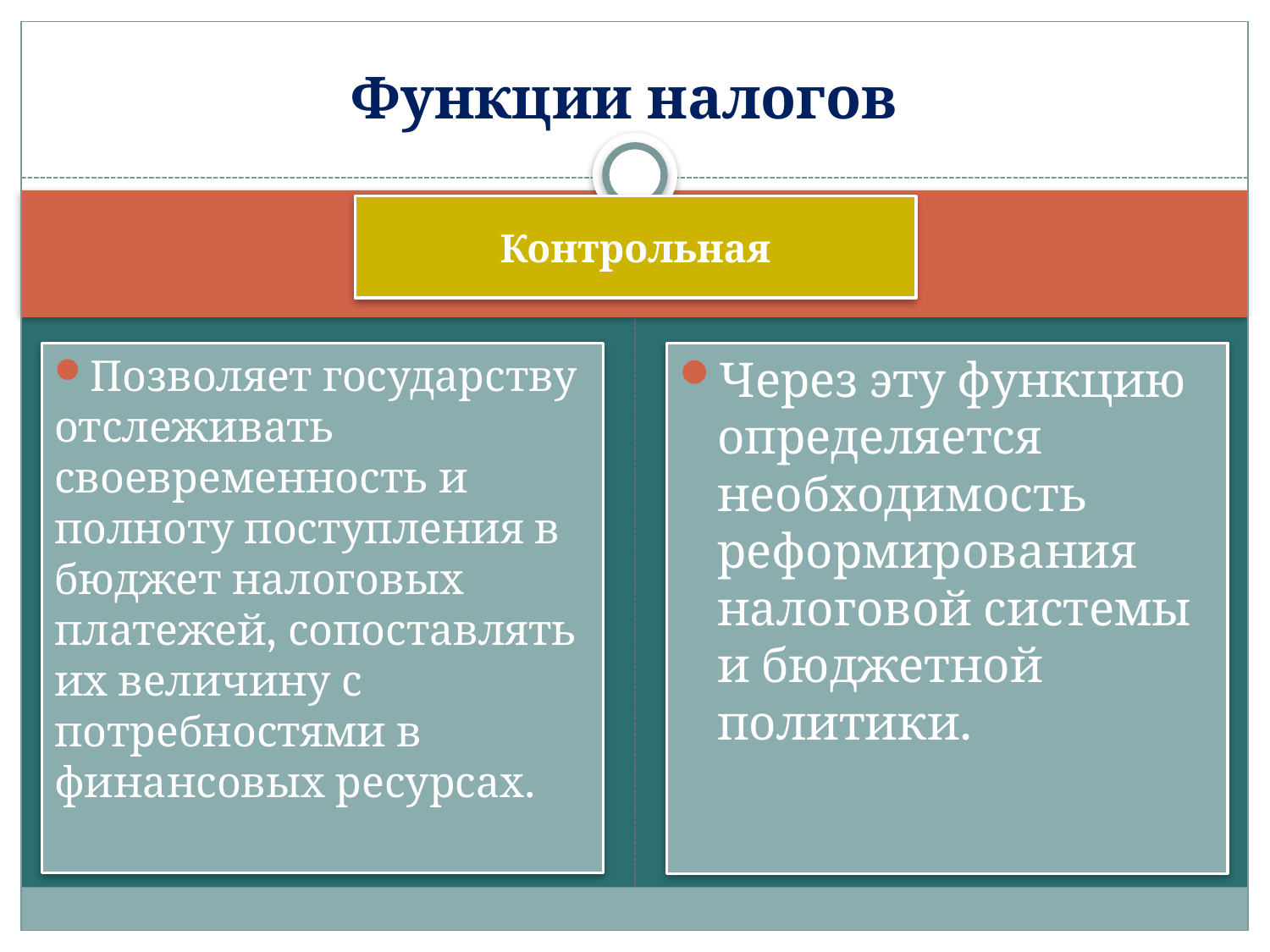

# Функции налогов
Контрольная
Позволяет государству отслеживать своевременность и полноту поступления в бюджет налоговых платежей, сопоставлять их величину с потребностями в финансовых ресурсах.

Через эту функцию определяется необходимость реформирования налоговой системы и бюджетной политики.